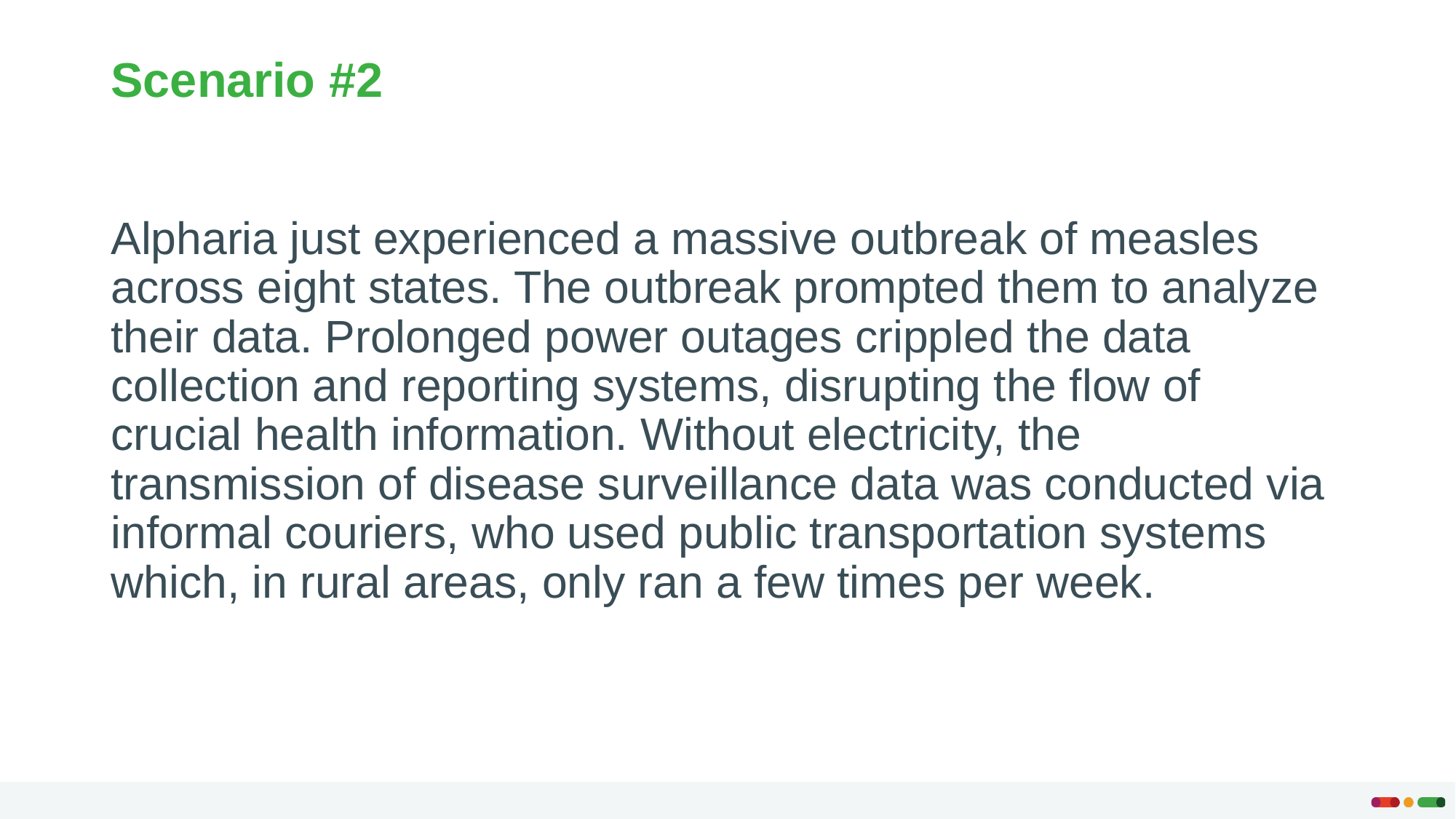

# Scenario #2
Alpharia just experienced a massive outbreak of measles across eight states. The outbreak prompted them to analyze their data. Prolonged power outages crippled the data collection and reporting systems, disrupting the flow of crucial health information. Without electricity, the transmission of disease surveillance data was conducted via informal couriers, who used public transportation systems which, in rural areas, only ran a few times per week.